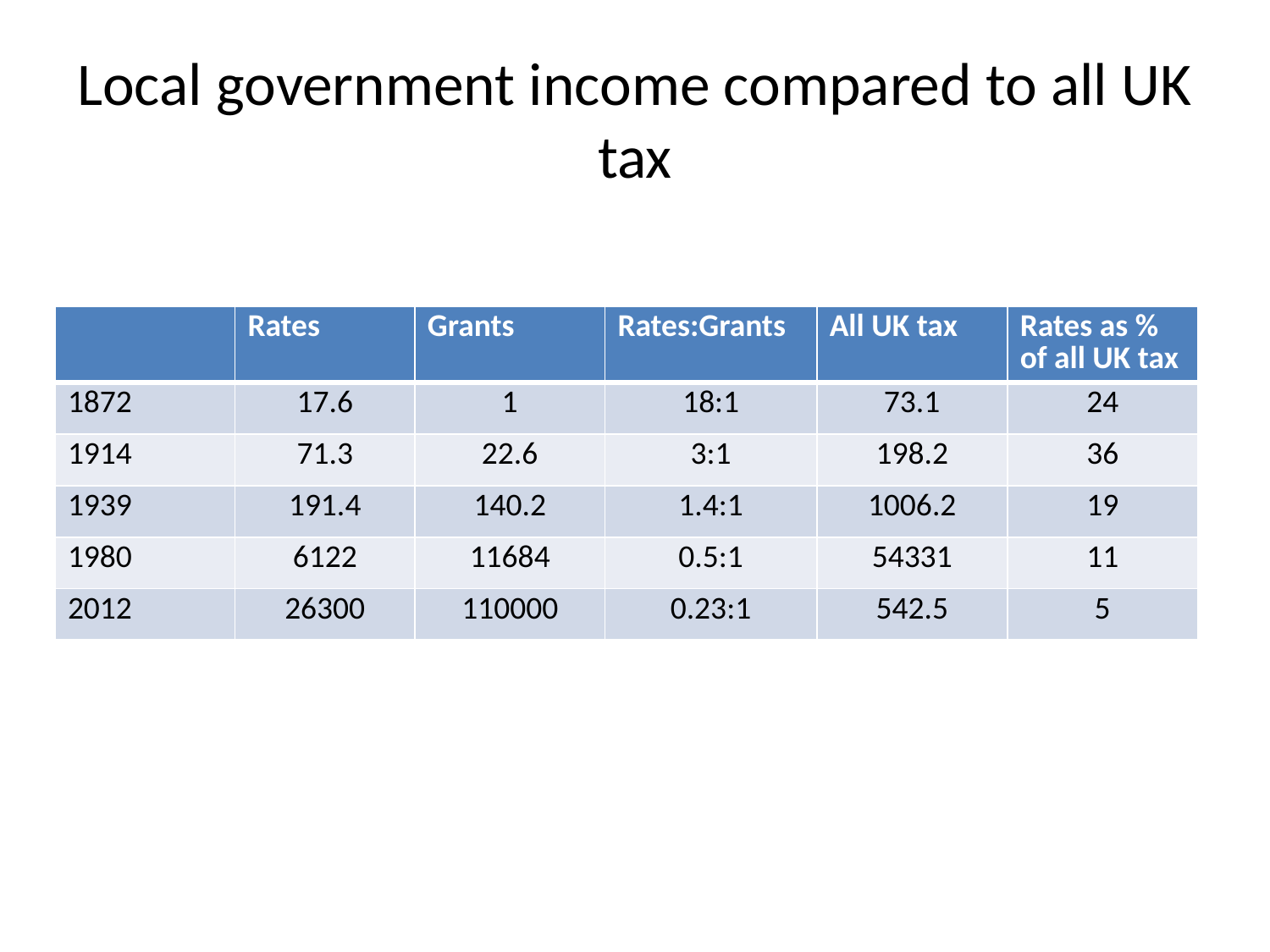

# Local government income compared to all UK tax
|  | Rates | Grants | Rates:Grants | All UK tax | Rates as % of all UK tax |
| --- | --- | --- | --- | --- | --- |
| 1872 | 17.6 | 1 | 18:1 | 73.1 | 24 |
| 1914 | 71.3 | 22.6 | 3:1 | 198.2 | 36 |
| 1939 | 191.4 | 140.2 | 1.4:1 | 1006.2 | 19 |
| 1980 | 6122 | 11684 | 0.5:1 | 54331 | 11 |
| 2012 | 26300 | 110000 | 0.23:1 | 542.5 | 5 |